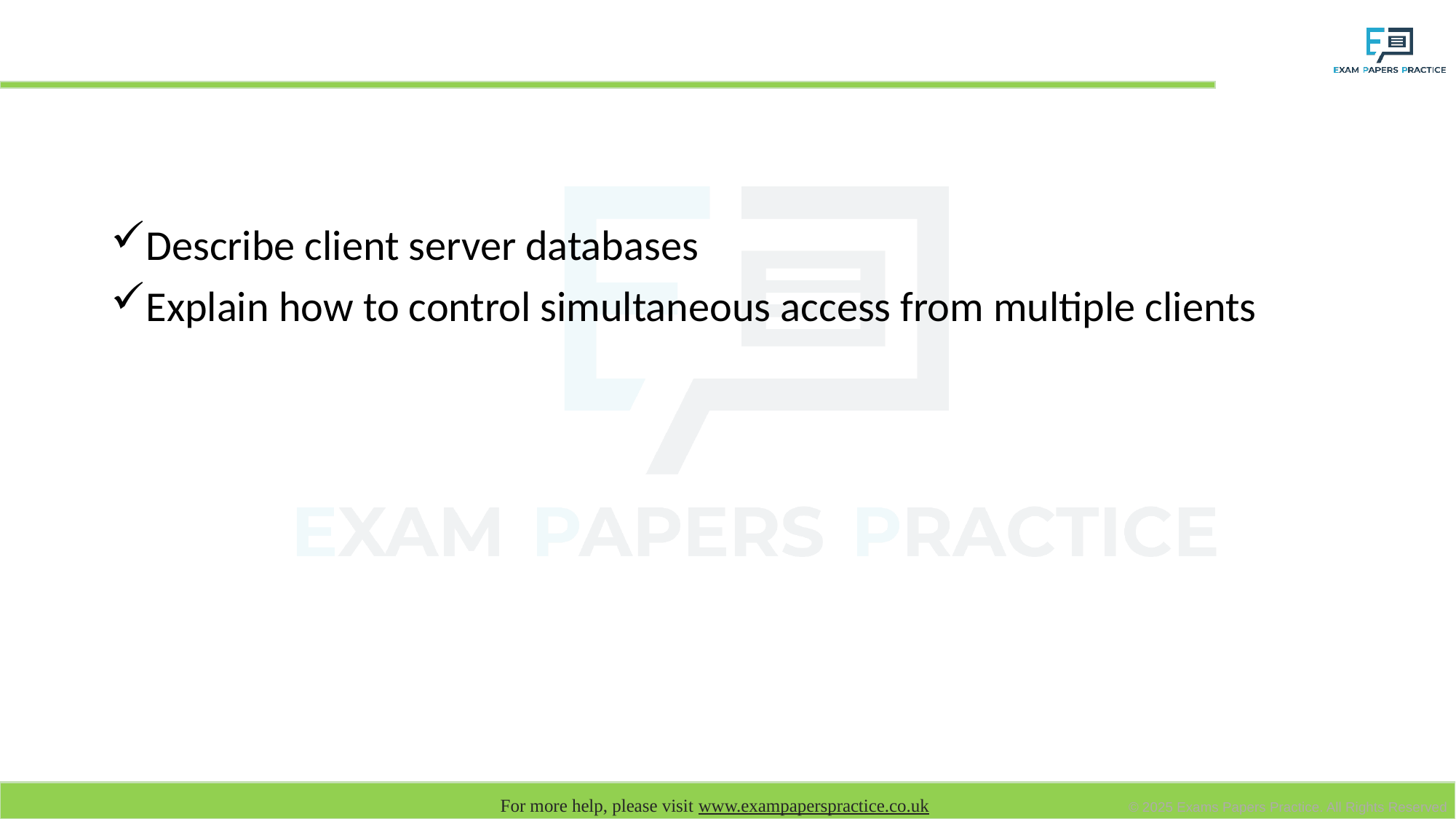

# Learning objectives
Describe client server databases
Explain how to control simultaneous access from multiple clients